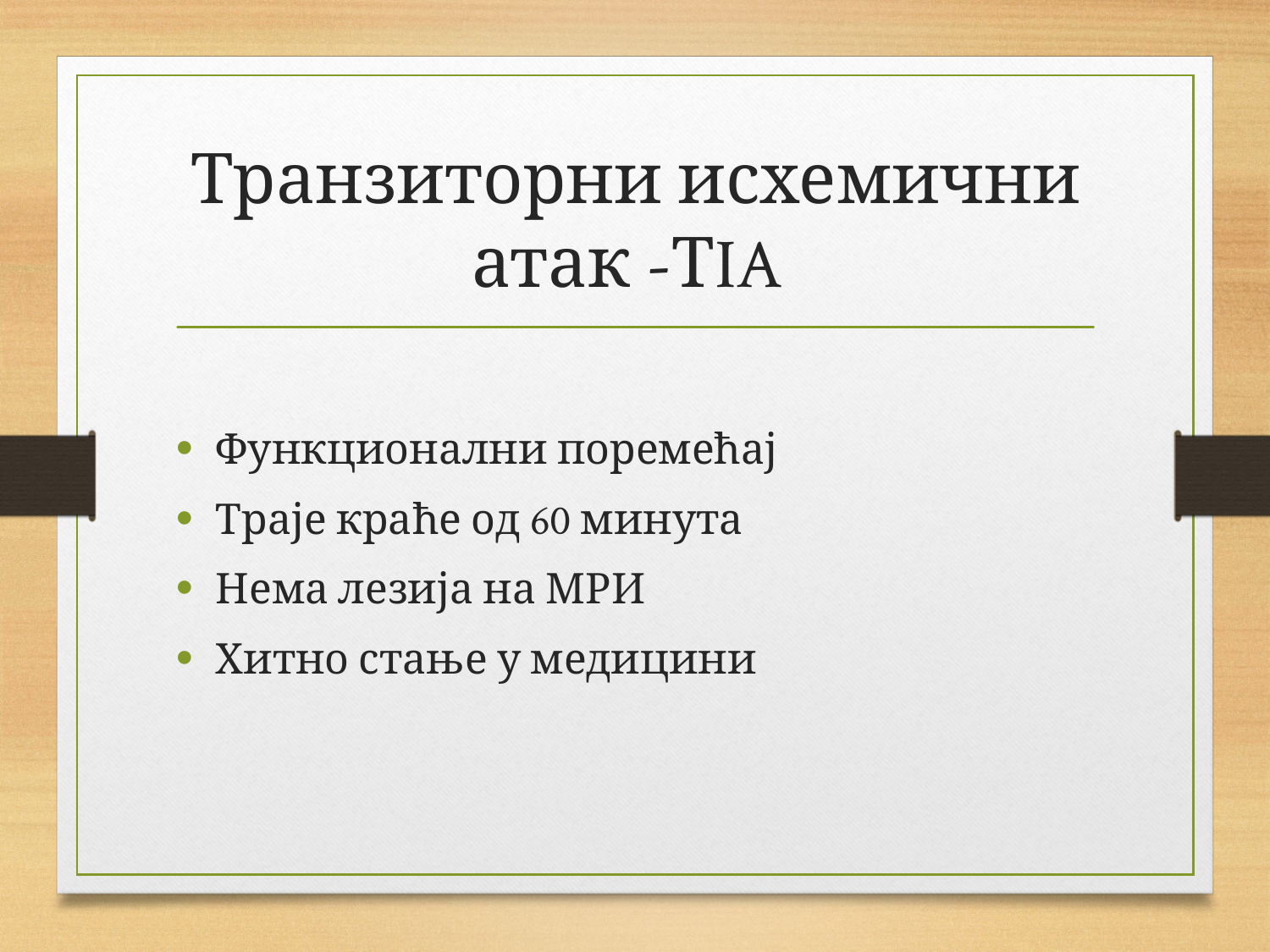

# Транзиторни исхемични атак -ТIA

Функционални поремећај
Траје краће од 60 минута
Нема лезија на МРИ
Хитно стање у медицини